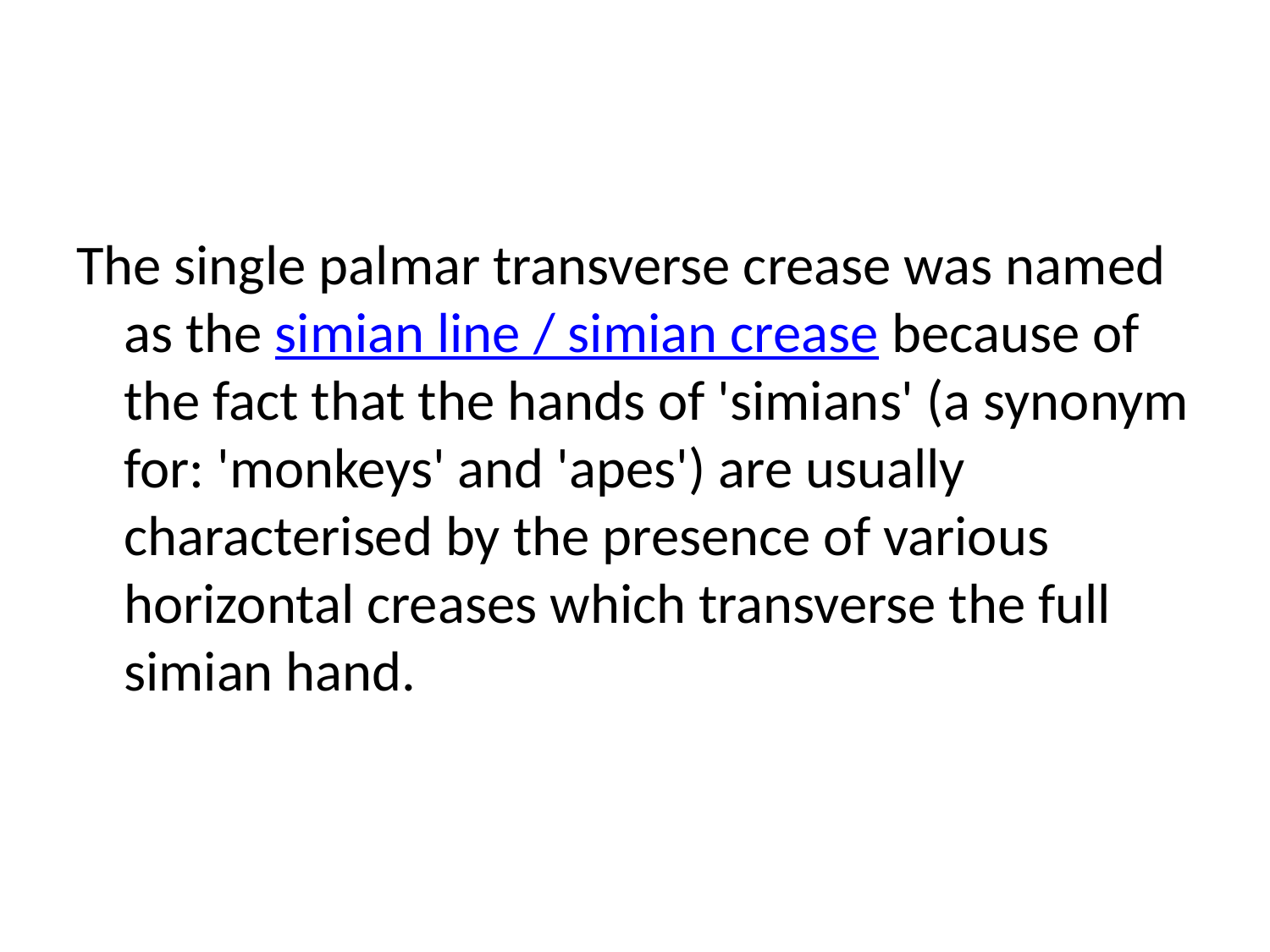

#
The single palmar transverse crease was named as the simian line / simian crease because of the fact that the hands of 'simians' (a synonym for: 'monkeys' and 'apes') are usually characterised by the presence of various horizontal creases which transverse the full simian hand.